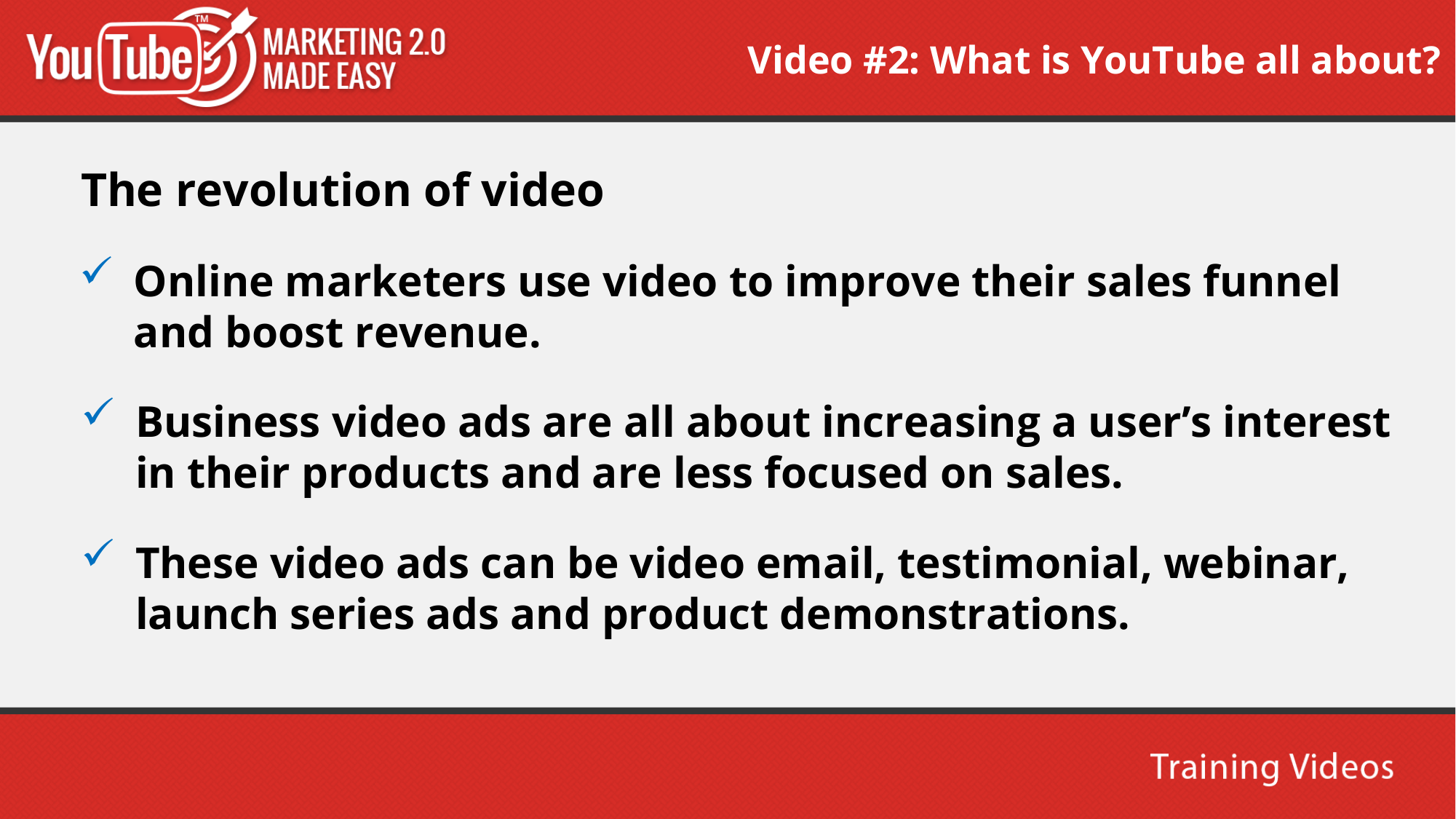

Video #2: What is YouTube all about?
The revolution of video
Online marketers use video to improve their sales funnel and boost revenue.
Business video ads are all about increasing a user’s interest in their products and are less focused on sales.
These video ads can be video email, testimonial, webinar, launch series ads and product demonstrations.